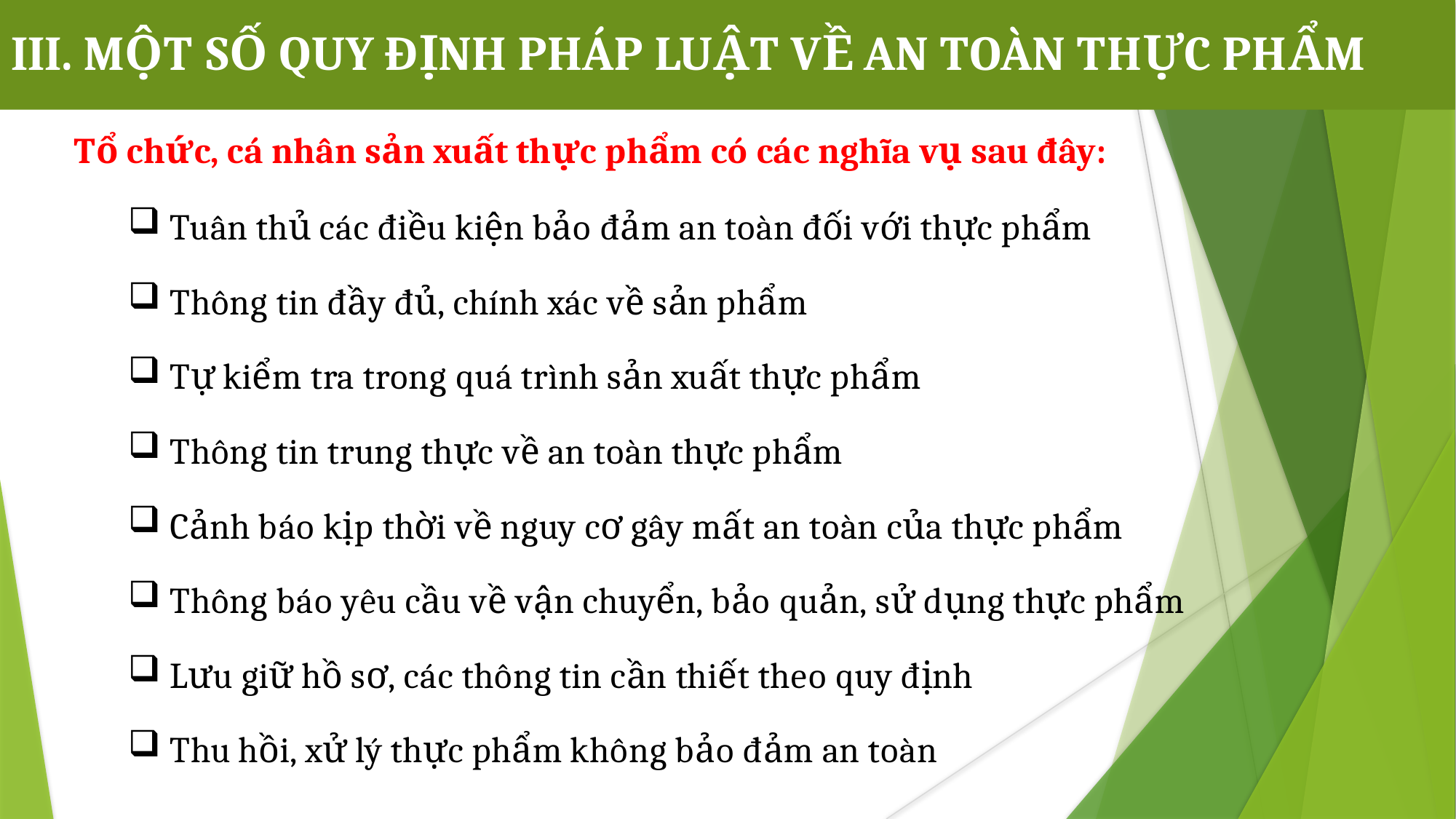

III. MỘT SỐ QUY ĐỊNH PHÁP LUẬT VỀ AN TOÀN THỰC PHẨM
Tổ chức, cá nhân sản xuất thực phẩm có các nghĩa vụ sau đây:
Tuân thủ các điều kiện bảo đảm an toàn đối với thực phẩm
Thông tin đầy đủ, chính xác về sản phẩm
Tự kiểm tra trong quá trình sản xuất thực phẩm
Thông tin trung thực về an toàn thực phẩm
Cảnh báo kịp thời về nguy cơ gây mất an toàn của thực phẩm
Thông báo yêu cầu về vận chuyển, bảo quản, sử dụng thực phẩm
Lưu giữ hồ sơ, các thông tin cần thiết theo quy định
Thu hồi, xử lý thực phẩm không bảo đảm an toàn